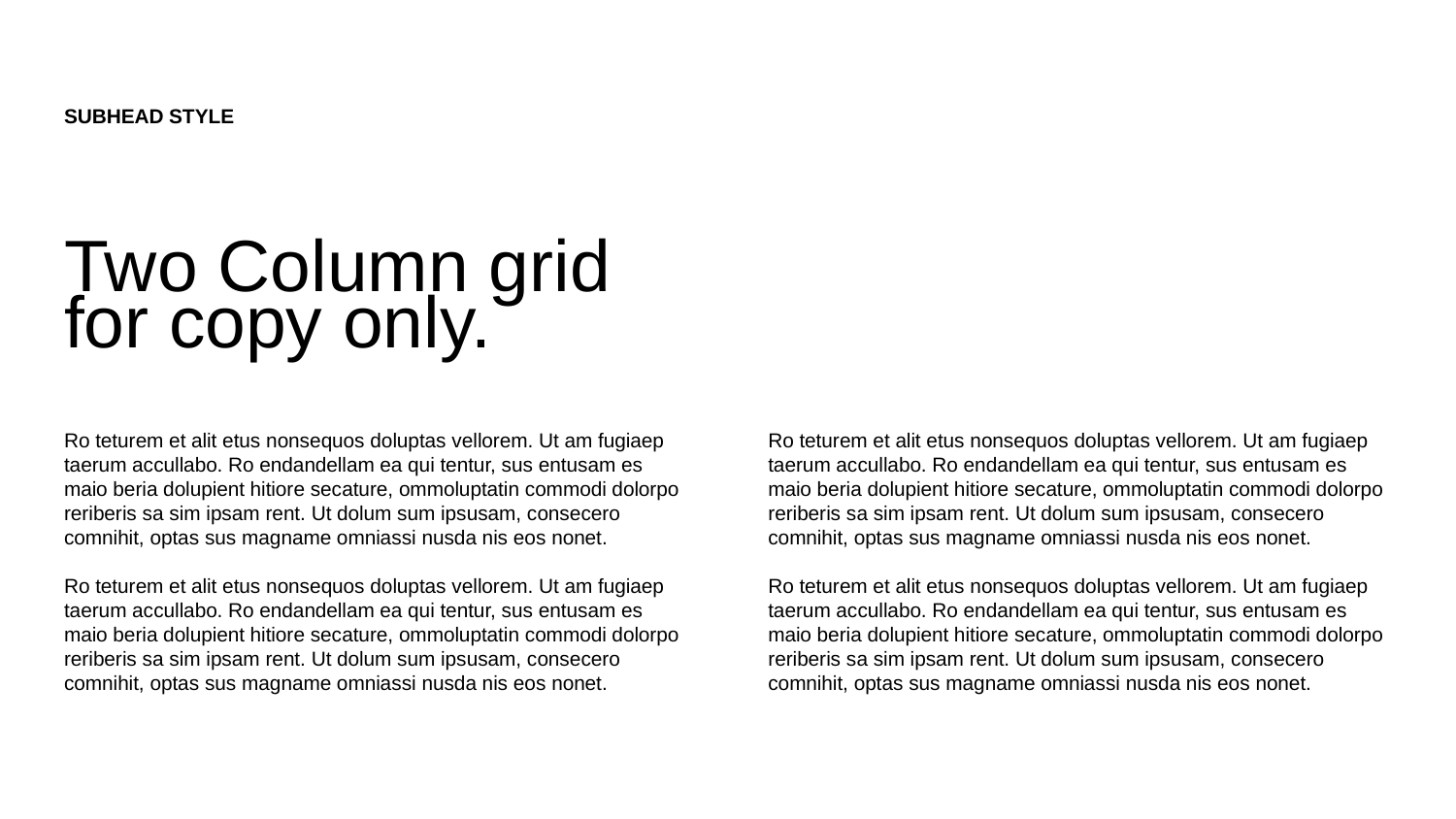

SUBHEAD STYLE
# Two Column grid for copy only.
Ro teturem et alit etus nonsequos doluptas vellorem. Ut am fugiaep taerum accullabo. Ro endandellam ea qui tentur, sus entusam es maio beria dolupient hitiore secature, ommoluptatin commodi dolorpo reriberis sa sim ipsam rent. Ut dolum sum ipsusam, consecero comnihit, optas sus magname omniassi nusda nis eos nonet.

Ro teturem et alit etus nonsequos doluptas vellorem. Ut am fugiaep taerum accullabo. Ro endandellam ea qui tentur, sus entusam es maio beria dolupient hitiore secature, ommoluptatin commodi dolorpo reriberis sa sim ipsam rent. Ut dolum sum ipsusam, consecero comnihit, optas sus magname omniassi nusda nis eos nonet.
Ro teturem et alit etus nonsequos doluptas vellorem. Ut am fugiaep taerum accullabo. Ro endandellam ea qui tentur, sus entusam es maio beria dolupient hitiore secature, ommoluptatin commodi dolorpo reriberis sa sim ipsam rent. Ut dolum sum ipsusam, consecero comnihit, optas sus magname omniassi nusda nis eos nonet.

Ro teturem et alit etus nonsequos doluptas vellorem. Ut am fugiaep taerum accullabo. Ro endandellam ea qui tentur, sus entusam es maio beria dolupient hitiore secature, ommoluptatin commodi dolorpo reriberis sa sim ipsam rent. Ut dolum sum ipsusam, consecero comnihit, optas sus magname omniassi nusda nis eos nonet.